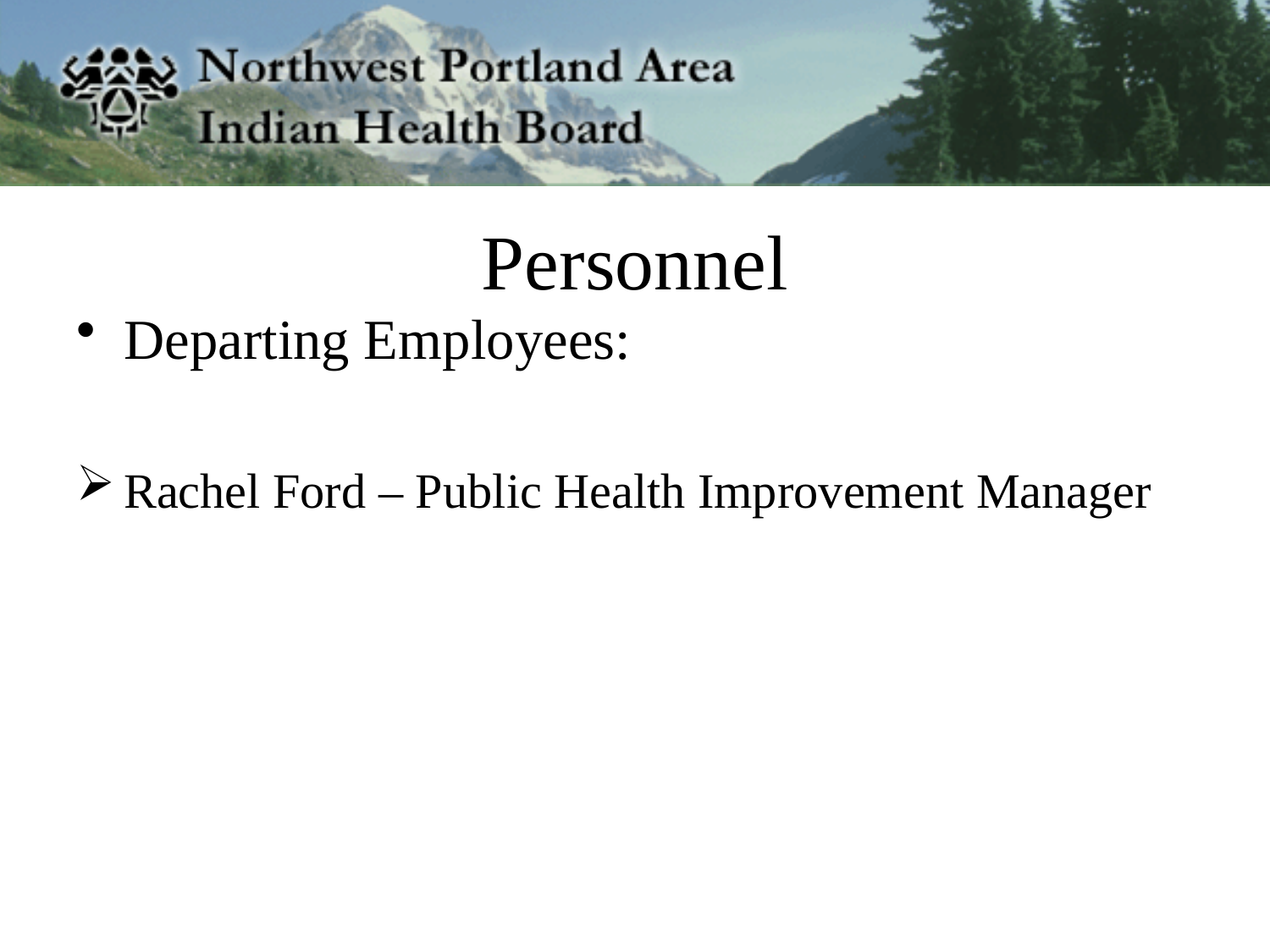

# Personnel
Departing Employees:

Rachel Ford – Public Health Improvement Manager